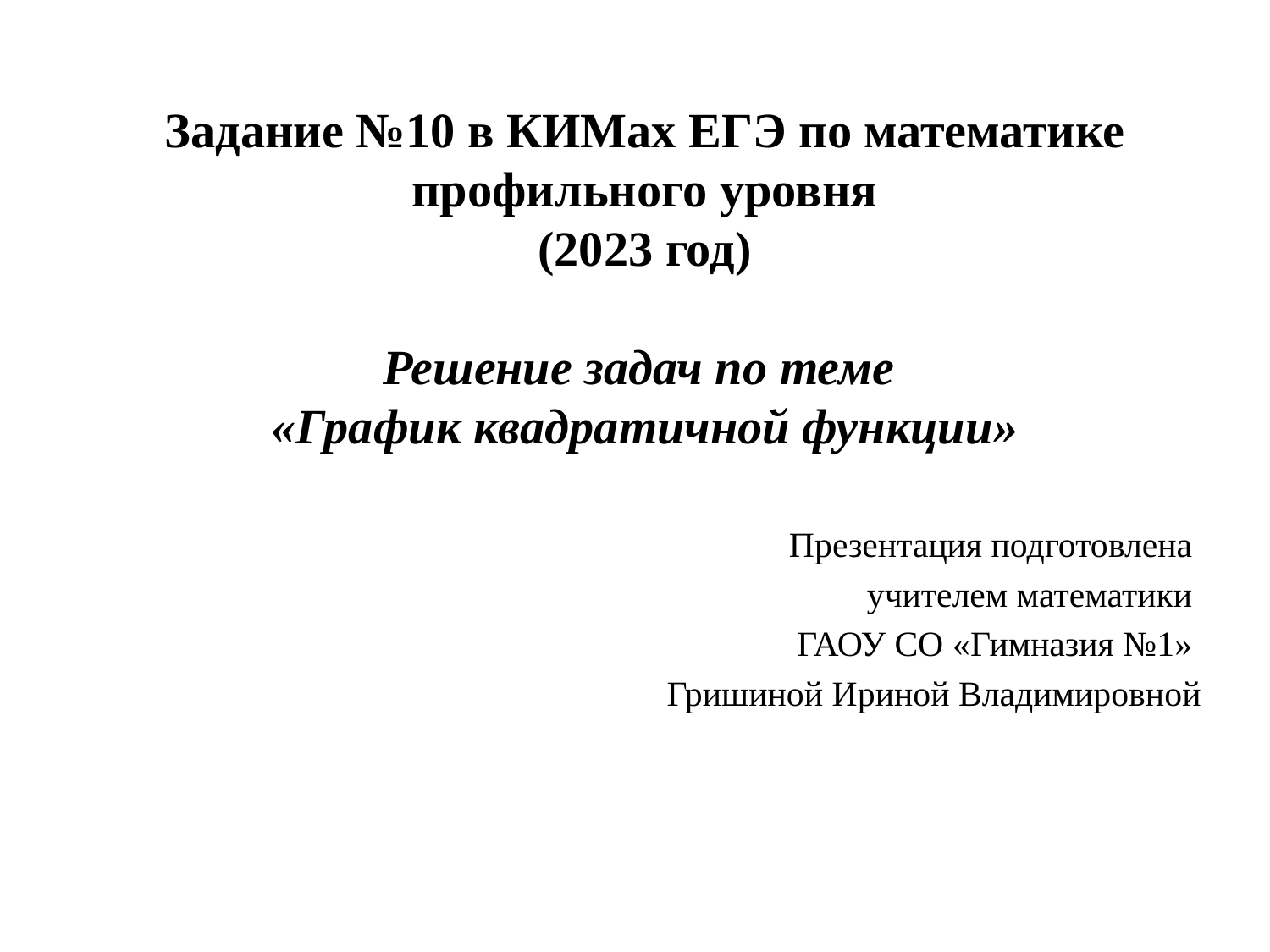

# Задание №10 в КИМах ЕГЭ по математике профильного уровня (2023 год) Решение задач по теме «График квадратичной функции»
Презентация подготовлена
учителем математики
ГАОУ СО «Гимназия №1»
 Гришиной Ириной Владимировной